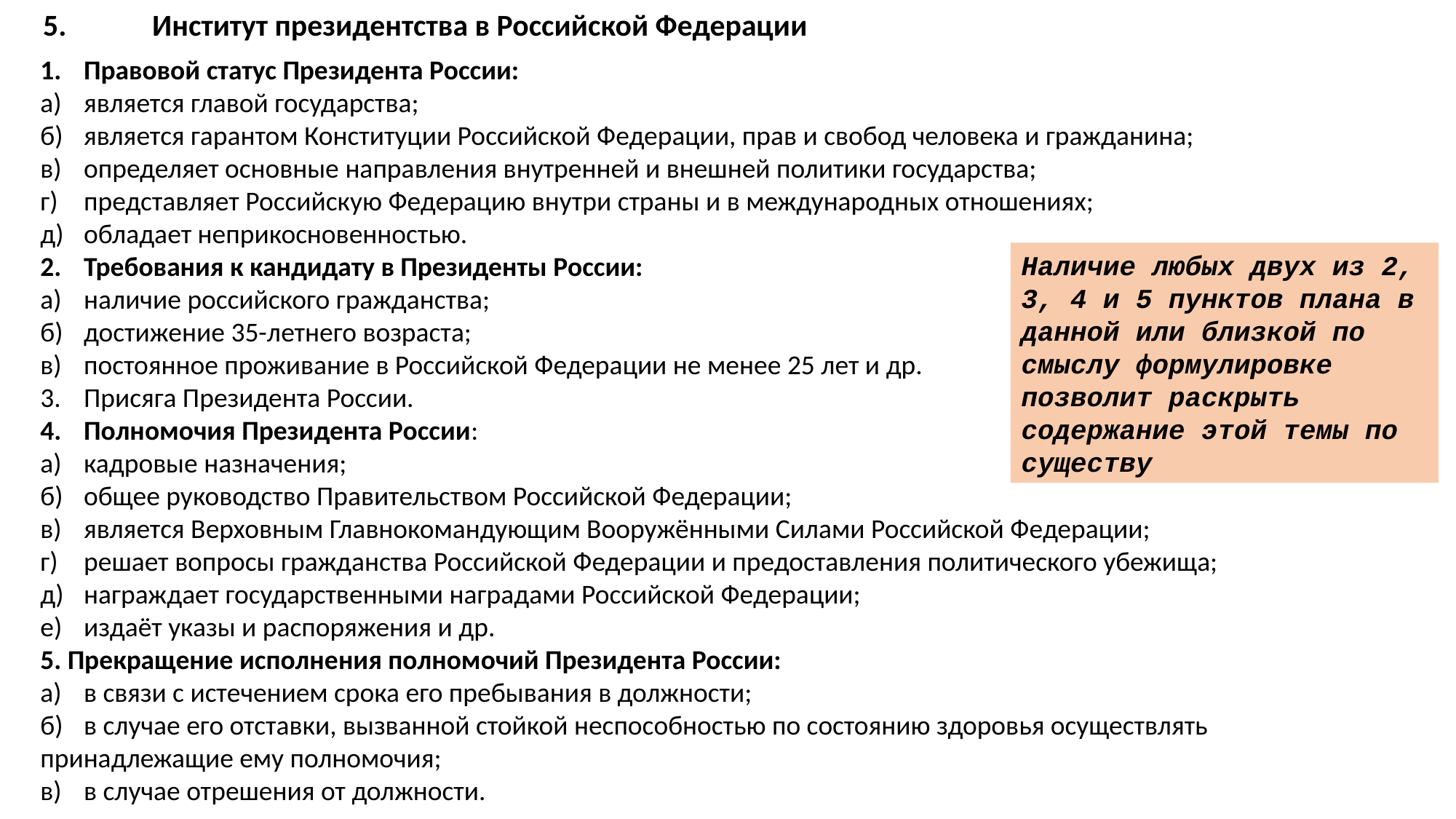

5.	Институт президентства в Российской Федерации
1.	Правовой статус Президента России:
а)	является главой государства;
б)	является гарантом Конституции Российской Федерации, прав и свобод человека и гражданина;
в)	определяет основные направления внутренней и внешней политики государства;
г)	представляет Российскую Федерацию внутри страны и в международных отношениях;
д)	обладает неприкосновенностью.
2.	Требования к кандидату в Президенты России:
а)	наличие российского гражданства;
б)	достижение 35-летнего возраста;
в)	постоянное проживание в Российской Федерации не менее 25 лет и др.
3.	Присяга Президента России.
4.	Полномочия Президента России:
а)	кадровые назначения;
б)	общее руководство Правительством Российской Федерации;
в)	является Верховным Главнокомандующим Вооружёнными Силами Российской Федерации;
г)	решает вопросы гражданства Российской Федерации и предоставления политического убежища;
д)	награждает государственными наградами Российской Федерации;
е)	издаёт указы и распоряжения и др.
5. Прекращение исполнения полномочий Президента России:
а)	в связи с истечением срока его пребывания в должности;
б)	в случае его отставки, вызванной стойкой неспособностью по состоянию здоровья осуществлять
принадлежащие ему полномочия;
в)	в случае отрешения от должности.
Наличие любых двух из 2, 3, 4 и 5 пунктов плана в данной или близкой по смыслу формулировке позволит раскрыть содержание этой темы по существу